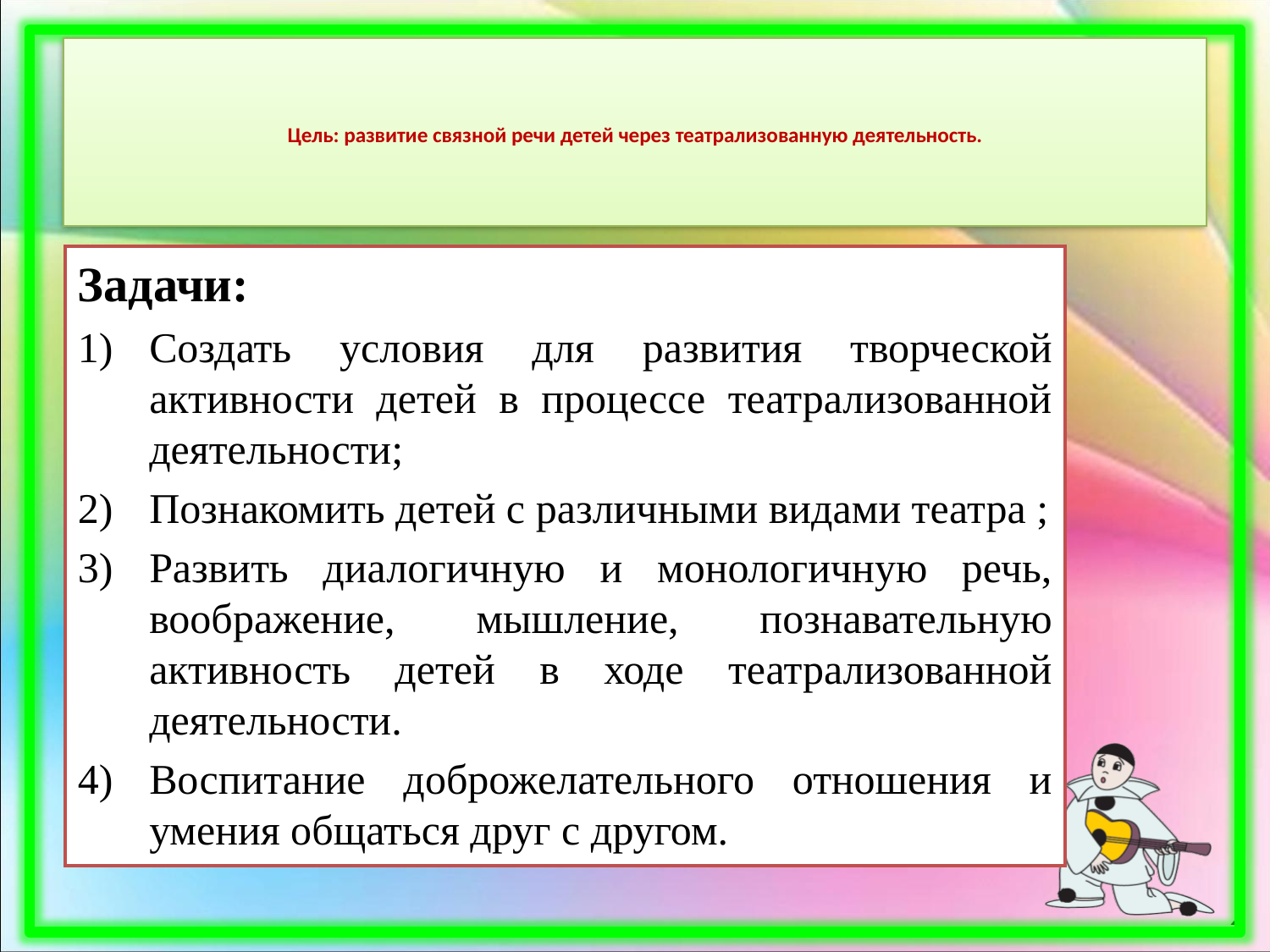

# Цель: развитие связной речи детей через театрализованную деятельность.
Задачи:
Создать условия для развития творческой активности детей в процессе театрализованной деятельности;
Познакомить детей с различными видами театра ;
Развить диалогичную и монологичную речь, воображение, мышление, познавательную активность детей в ходе театрализованной деятельности.
Воспитание доброжелательного отношения и умения общаться друг с другом.